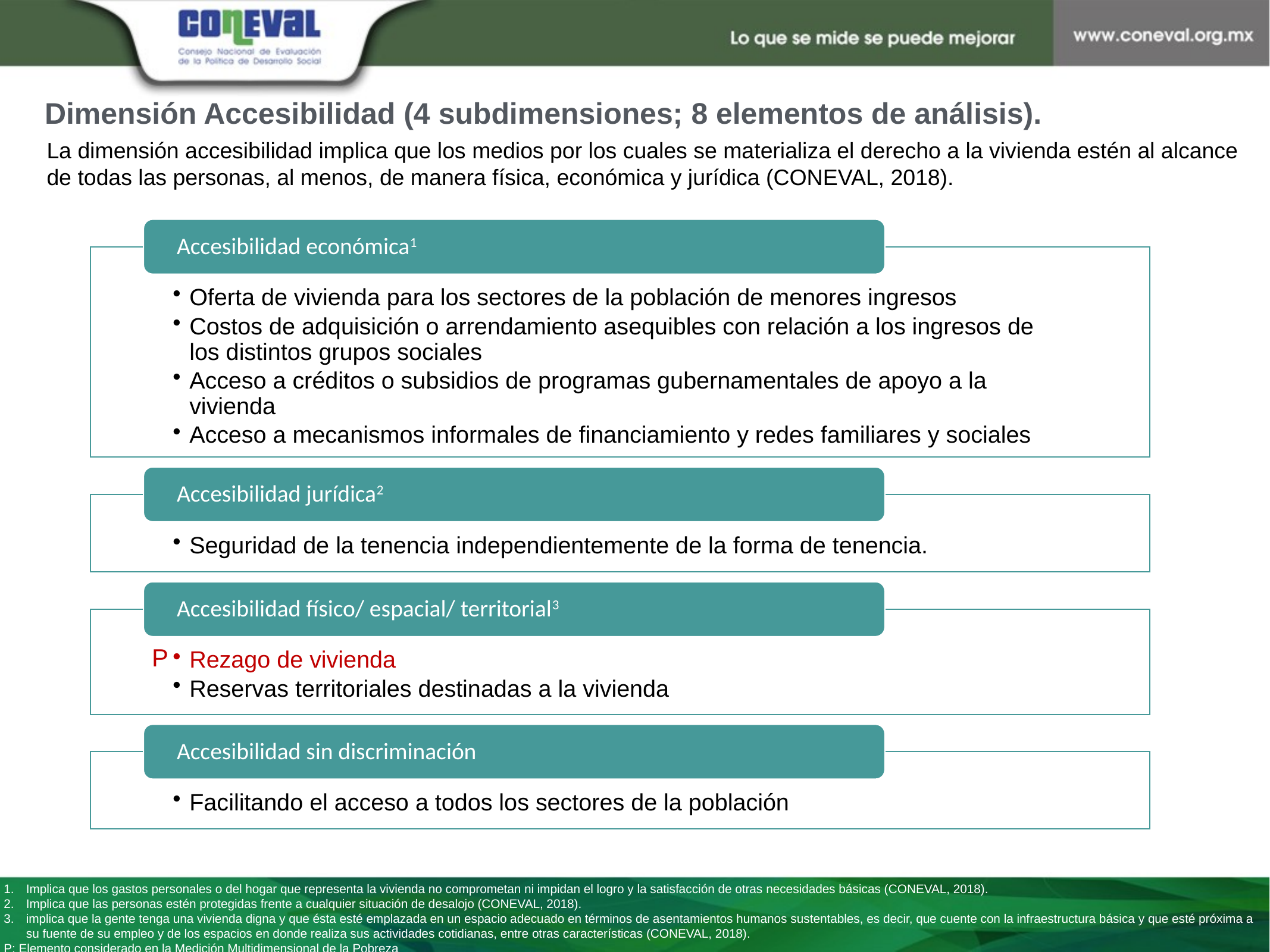

Dimensión Accesibilidad (4 subdimensiones; 8 elementos de análisis).
La dimensión accesibilidad implica que los medios por los cuales se materializa el derecho a la vivienda estén al alcance de todas las personas, al menos, de manera física, económica y jurídica (CONEVAL, 2018).
Oferta de vivienda para los sectores de la población de menores ingresos
Costos de adquisición o arrendamiento asequibles con relación a los ingresos de los distintos grupos sociales
Acceso a créditos o subsidios de programas gubernamentales de apoyo a la vivienda
Acceso a mecanismos informales de financiamiento y redes familiares y sociales
Accesibilidad económica1
Seguridad de la tenencia independientemente de la forma de tenencia.
Accesibilidad jurídica2
Rezago de vivienda
Reservas territoriales destinadas a la vivienda
Accesibilidad físico/ espacial/ territorial3
Facilitando el acceso a todos los sectores de la población
Accesibilidad sin discriminación
P
Implica que los gastos personales o del hogar que representa la vivienda no comprometan ni impidan el logro y la satisfacción de otras necesidades básicas (CONEVAL, 2018).
Implica que las personas estén protegidas frente a cualquier situación de desalojo (CONEVAL, 2018).
implica que la gente tenga una vivienda digna y que ésta esté emplazada en un espacio adecuado en términos de asentamientos humanos sustentables, es decir, que cuente con la infraestructura básica y que esté próxima a su fuente de su empleo y de los espacios en donde realiza sus actividades cotidianas, entre otras características (CONEVAL, 2018).
P: Elemento considerado en la Medición Multidimensional de la Pobreza